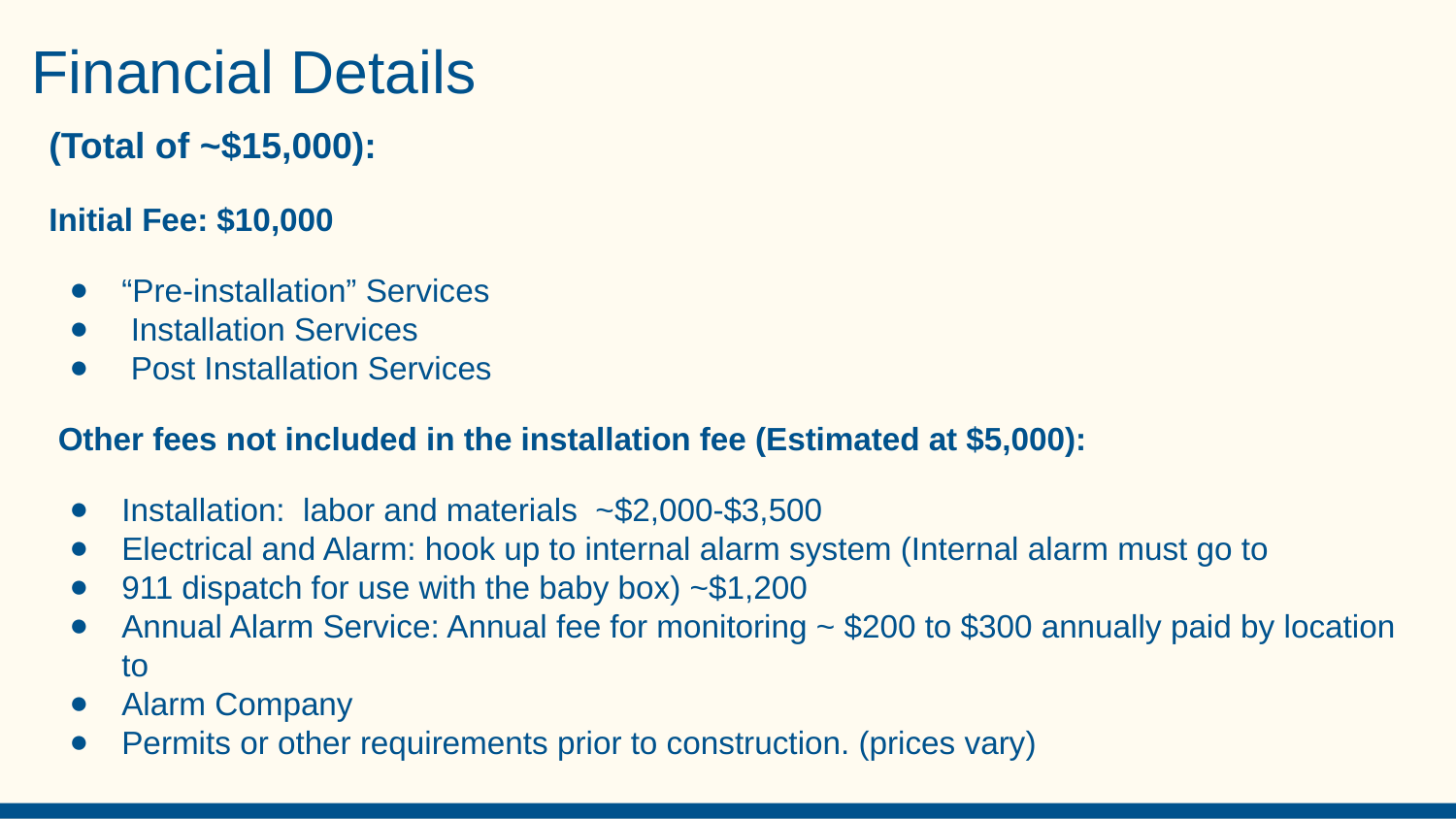

# Financial Details
(Total of ~$15,000):
Initial Fee: $10,000
“Pre-installation” Services
 Installation Services
 Post Installation Services
 Other fees not included in the installation fee (Estimated at $5,000):
Installation:  labor and materials  ~$2,000-$3,500
Electrical and Alarm: hook up to internal alarm system (Internal alarm must go to
911 dispatch for use with the baby box) ~$1,200
Annual Alarm Service: Annual fee for monitoring ~ $200 to $300 annually paid by location to
Alarm Company
Permits or other requirements prior to construction. (prices vary)